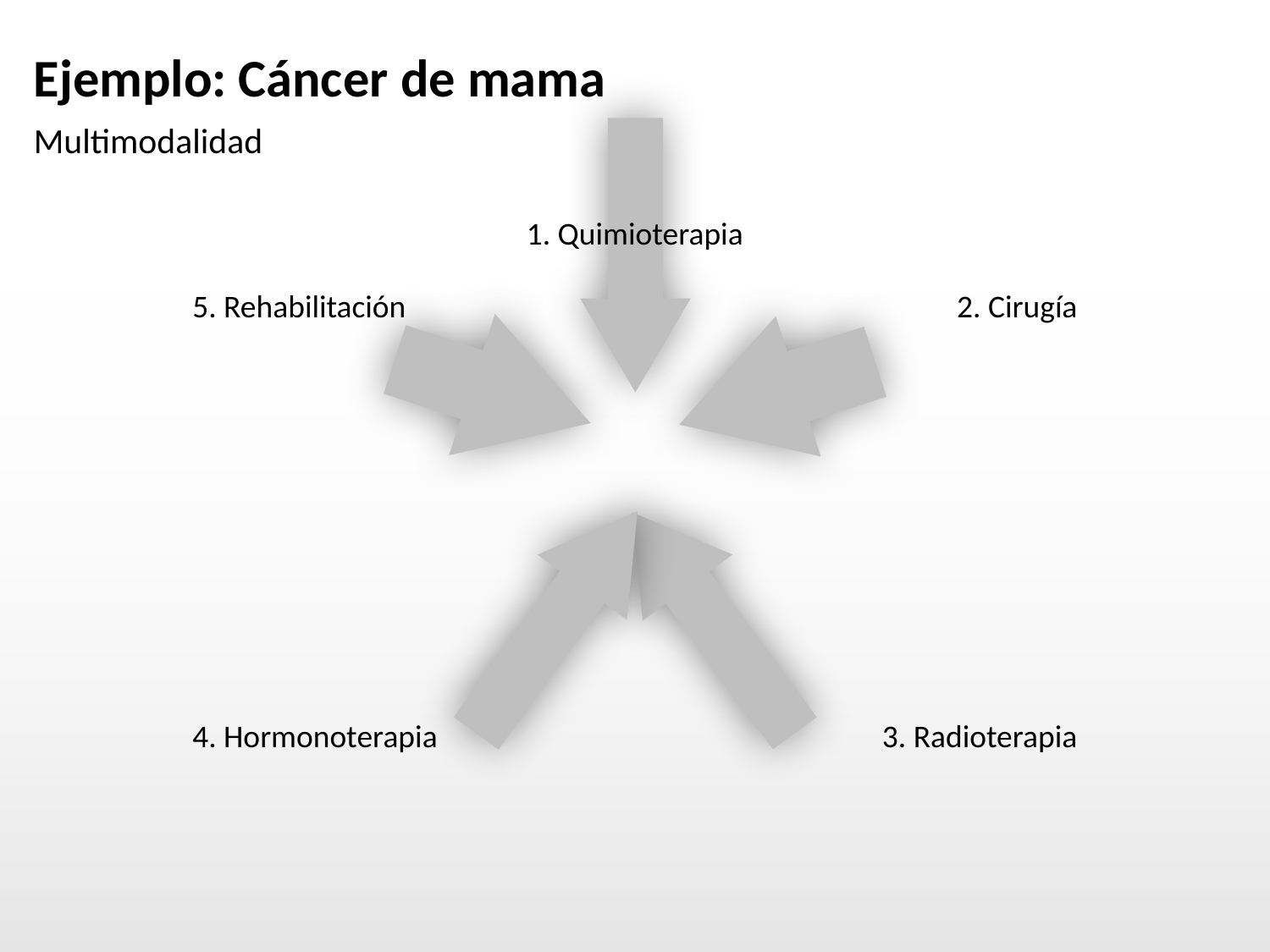

# Ejemplo: Cáncer de mama

Multimodalidad
1. Quimioterapia
5. Rehabilitación
2. Cirugía
4. Hormonoterapia
3. Radioterapia